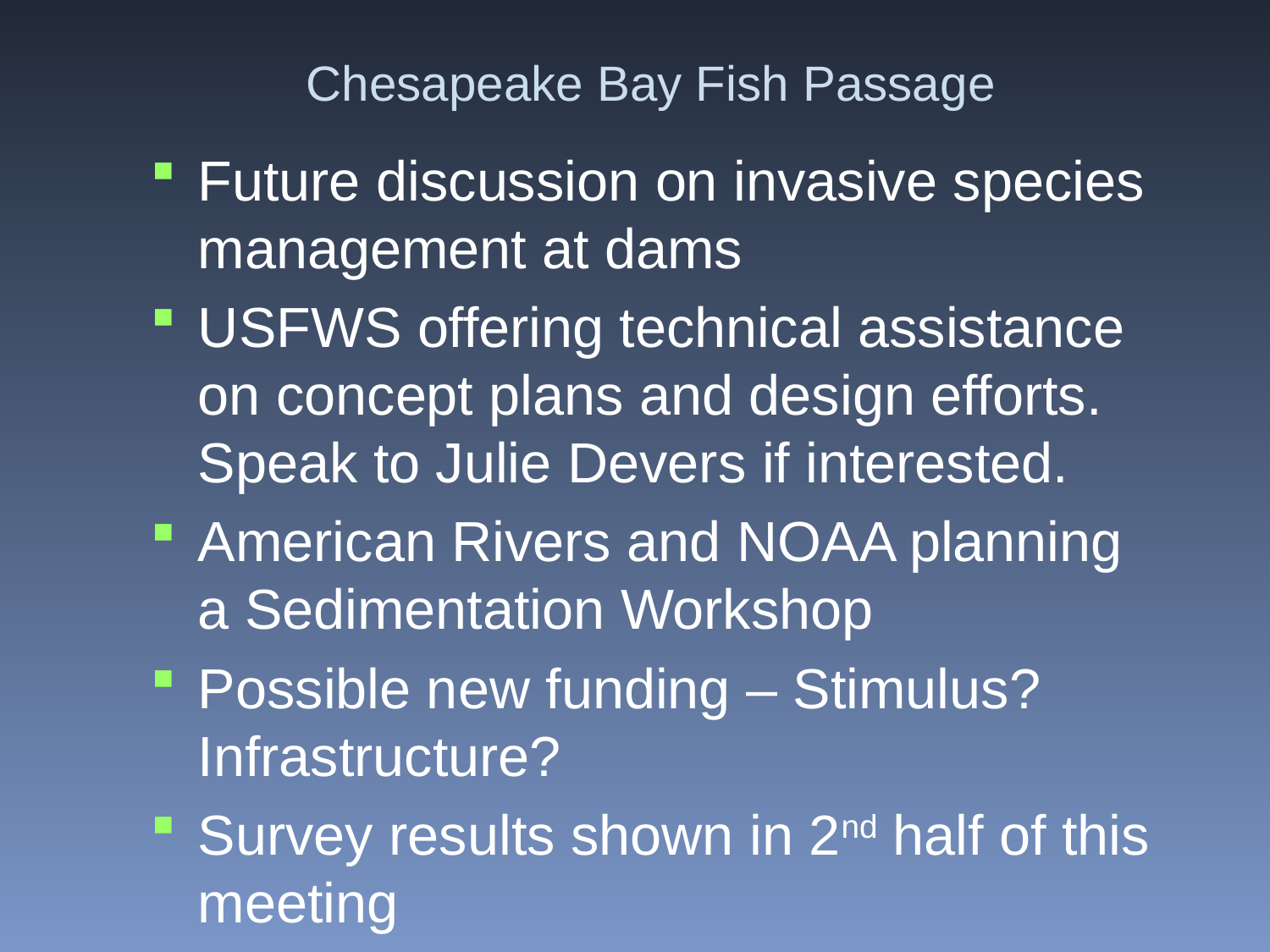

# Chesapeake Bay Fish Passage

Future discussion on invasive species management at dams
USFWS offering technical assistance on concept plans and design efforts.  Speak to Julie Devers if interested.
American Rivers and NOAA planning  a Sedimentation Workshop
Possible new funding – Stimulus? Infrastructure?
Survey results shown in 2nd half of this meeting